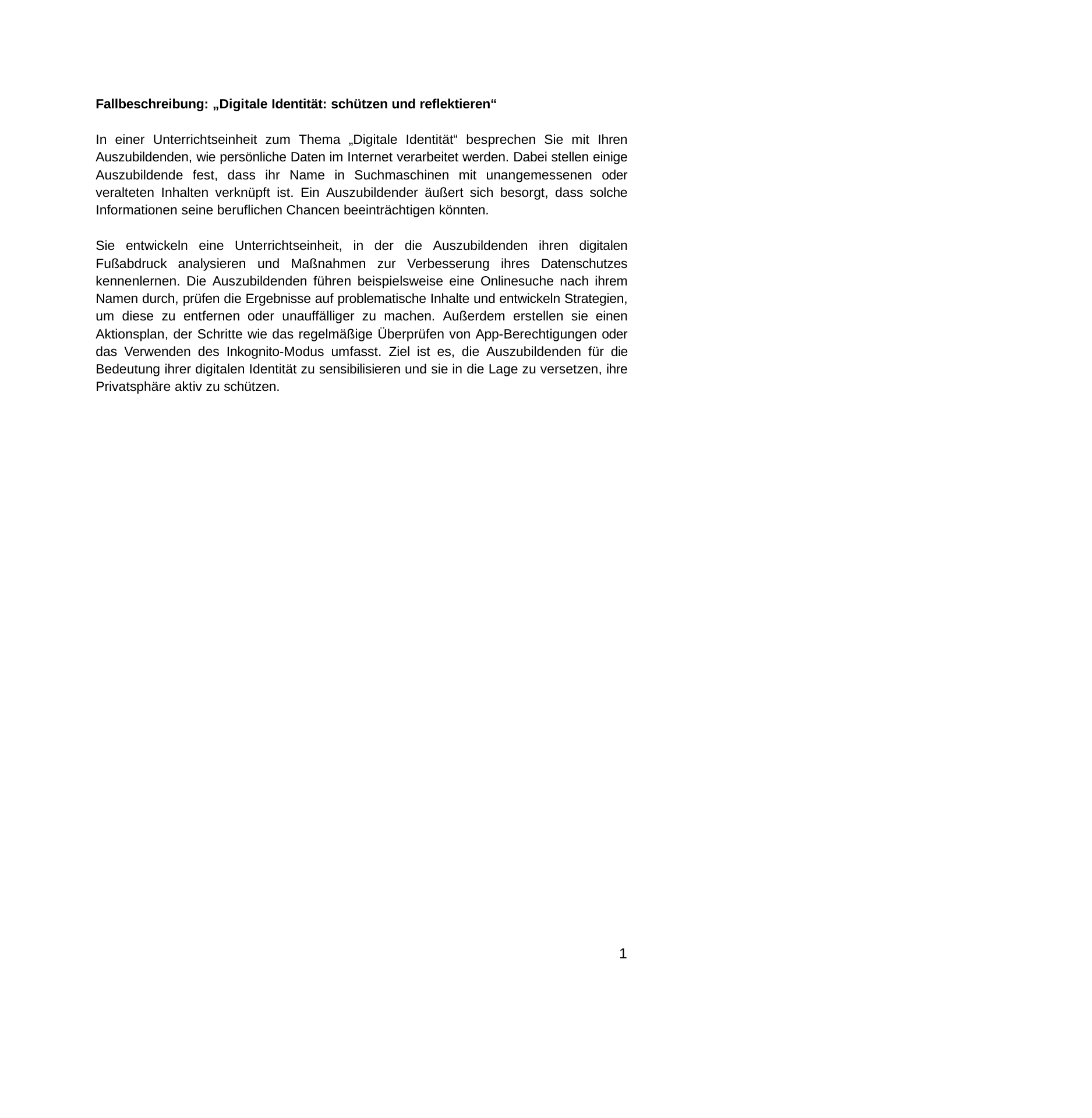

Fallbeschreibung: „Digitale Identität: schützen und reflektieren“

In einer Unterrichtseinheit zum Thema „Digitale Identität“ besprechen Sie mit Ihren Auszubildenden, wie persönliche Daten im Internet verarbeitet werden. Dabei stellen einige Auszubildende fest, dass ihr Name in Suchmaschinen mit unangemessenen oder veralteten Inhalten verknüpft ist. Ein Auszubildender äußert sich besorgt, dass solche Informationen seine beruflichen Chancen beeinträchtigen könnten.

Sie  entwickeln  eine  Unterrichtseinheit,  in  der  die  Auszubildenden  ihren  digitalen Fußabdruck  analysieren  und  Maßnahmen  zur  Verbesserung  ihres  Datenschutzes kennenlernen. Die Auszubildenden führen beispielsweise eine Onlinesuche nach ihrem Namen durch, prüfen die Ergebnisse auf problematische Inhalte und entwickeln Strategien, um diese zu entfernen oder unauffälliger zu machen. Außerdem erstellen sie einen Aktionsplan, der Schritte wie das regelmäßige Überprüfen von App-Berechtigungen oder das Verwenden des Inkognito-Modus umfasst. Ziel ist es, die Auszubildenden für die Bedeutung ihrer digitalen Identität zu sensibilisieren und sie in die Lage zu versetzen, ihre Privatsphäre aktiv zu schützen.
1